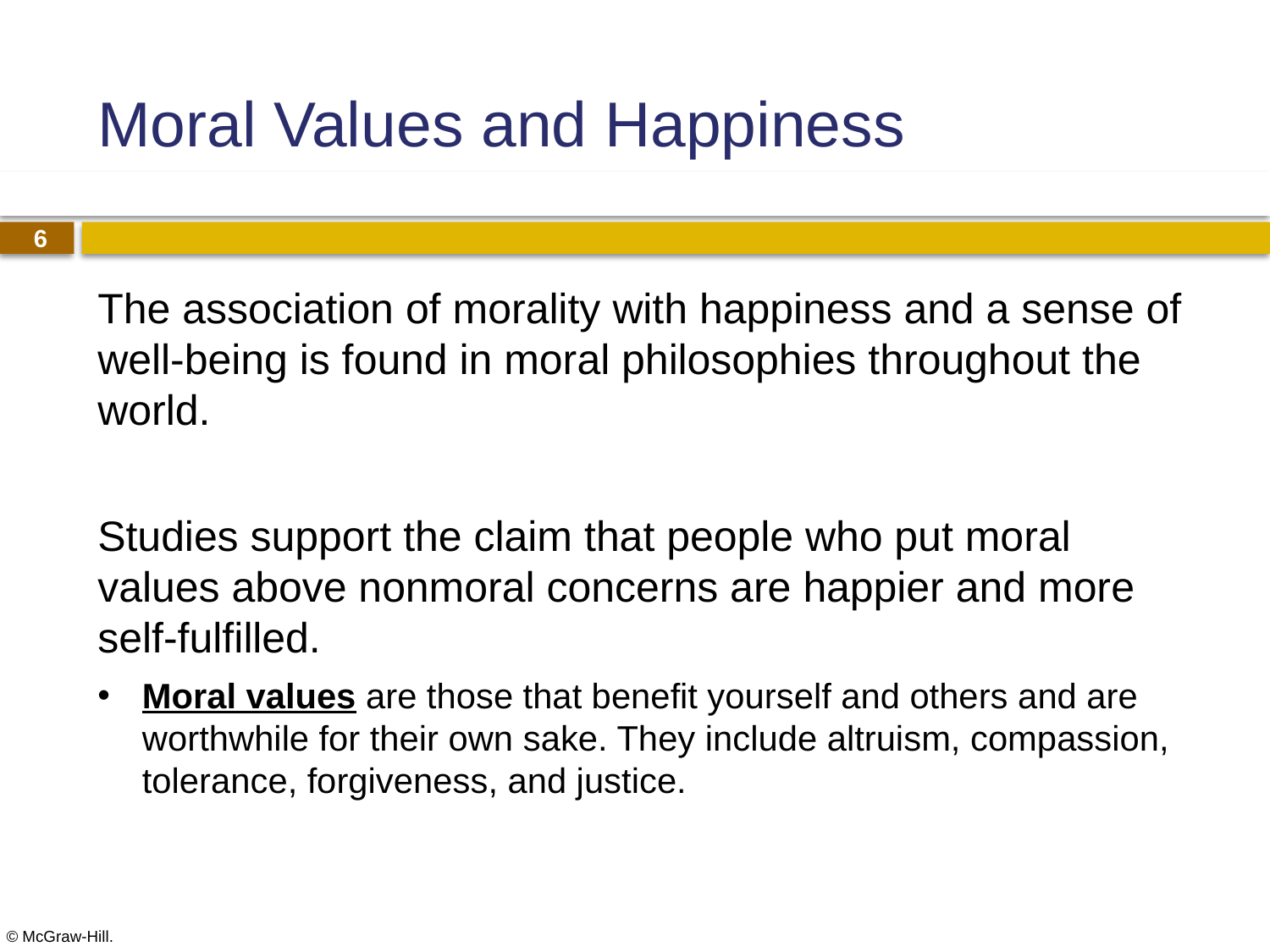

# Moral Values and Happiness
The association of morality with happiness and a sense of well-being is found in moral philosophies throughout the world.

Studies support the claim that people who put moral values above nonmoral concerns are happier and more self-fulfilled.
Moral values are those that benefit yourself and others and are worthwhile for their own sake. They include altruism, compassion, tolerance, forgiveness, and justice.